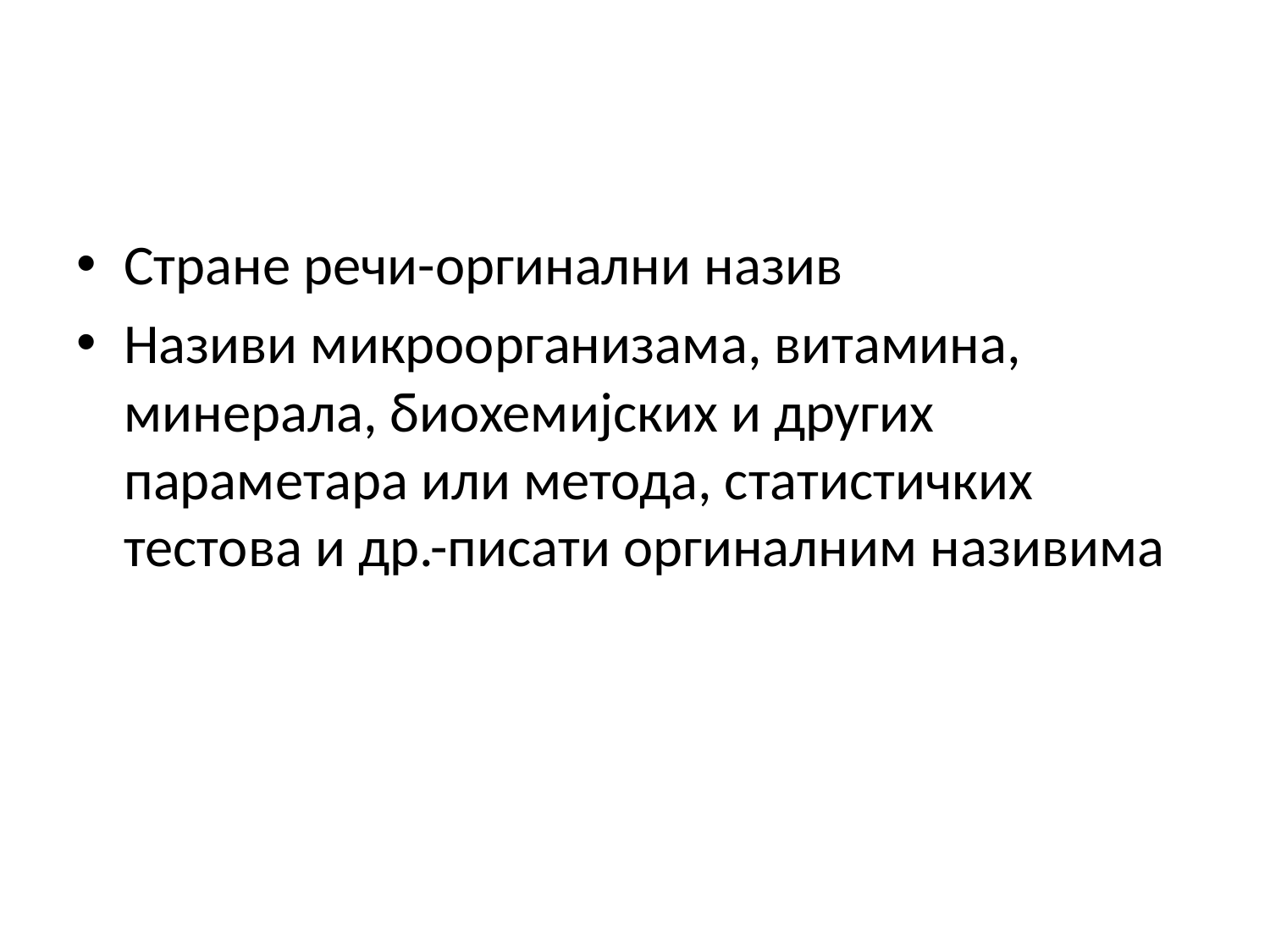

Стране речи-оргинални назив
Називи микроорганизама, витамина, минерала, биохемијских и других параметара или метода, статистичких тестова и др.-писати оргиналним називима